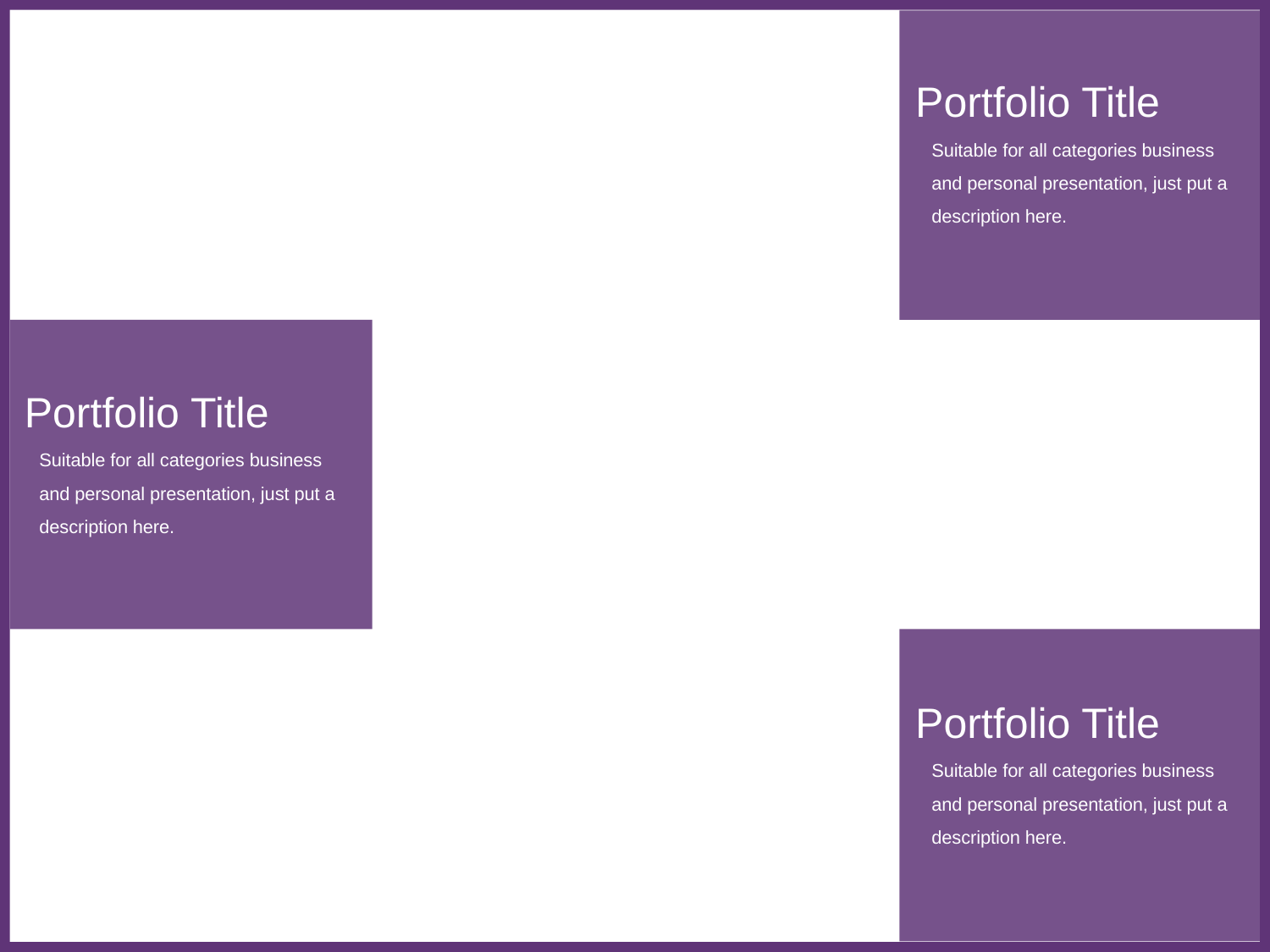

Portfolio Title
Suitable for all categories business and personal presentation, just put a description here.

Portfolio Title
Suitable for all categories business and personal presentation, just put a description here.

Portfolio Title
Suitable for all categories business and personal presentation, just put a description here.